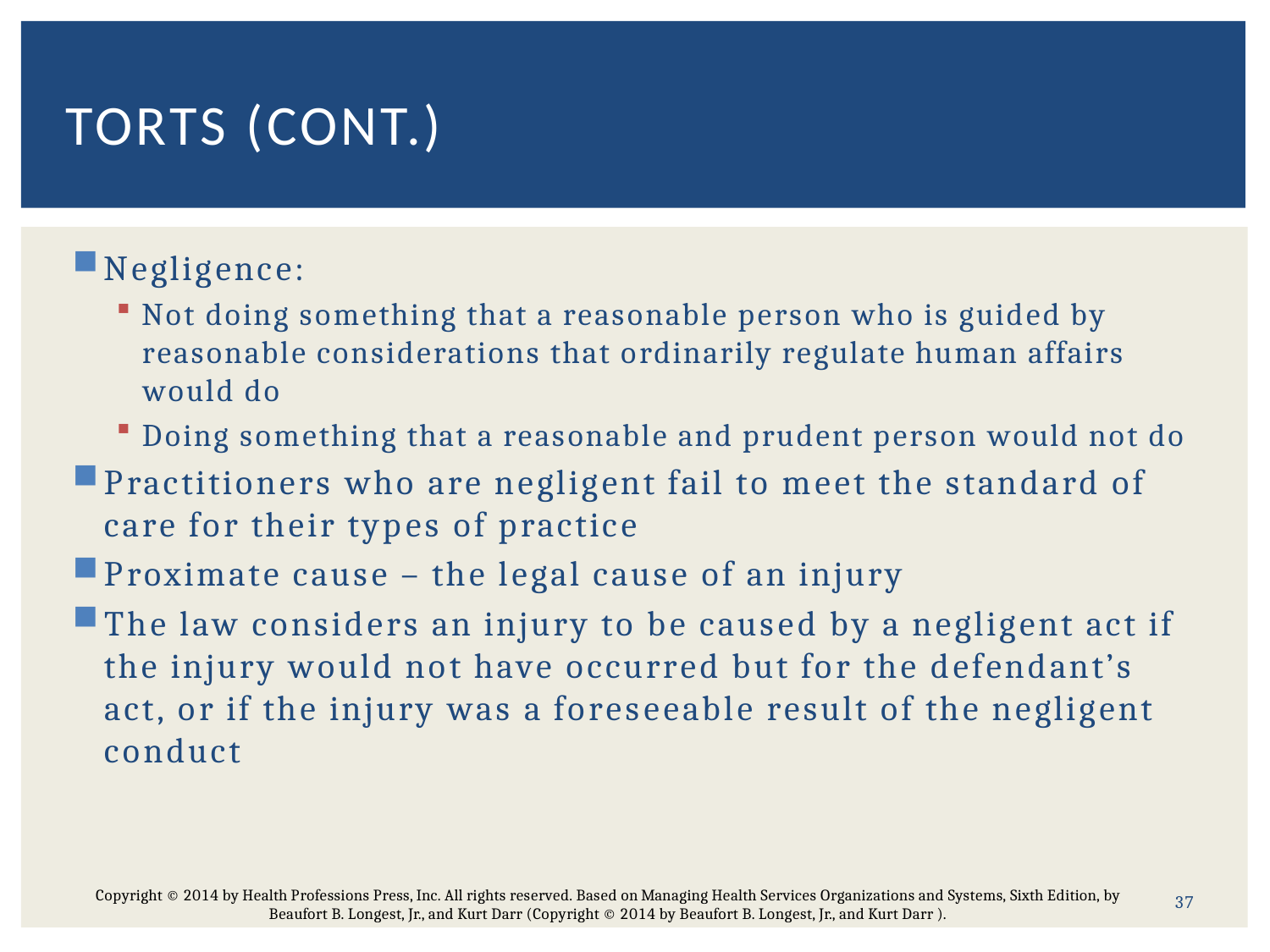

# TORTS (CONT.)
Negligence:
Not doing something that a reasonable person who is guided by reasonable considerations that ordinarily regulate human affairs would do
Doing something that a reasonable and prudent person would not do
Practitioners who are negligent fail to meet the standard of care for their types of practice
Proximate cause – the legal cause of an injury
The law considers an injury to be caused by a negligent act if the injury would not have occurred but for the defendant’s act, or if the injury was a foreseeable result of the negligent conduct

37